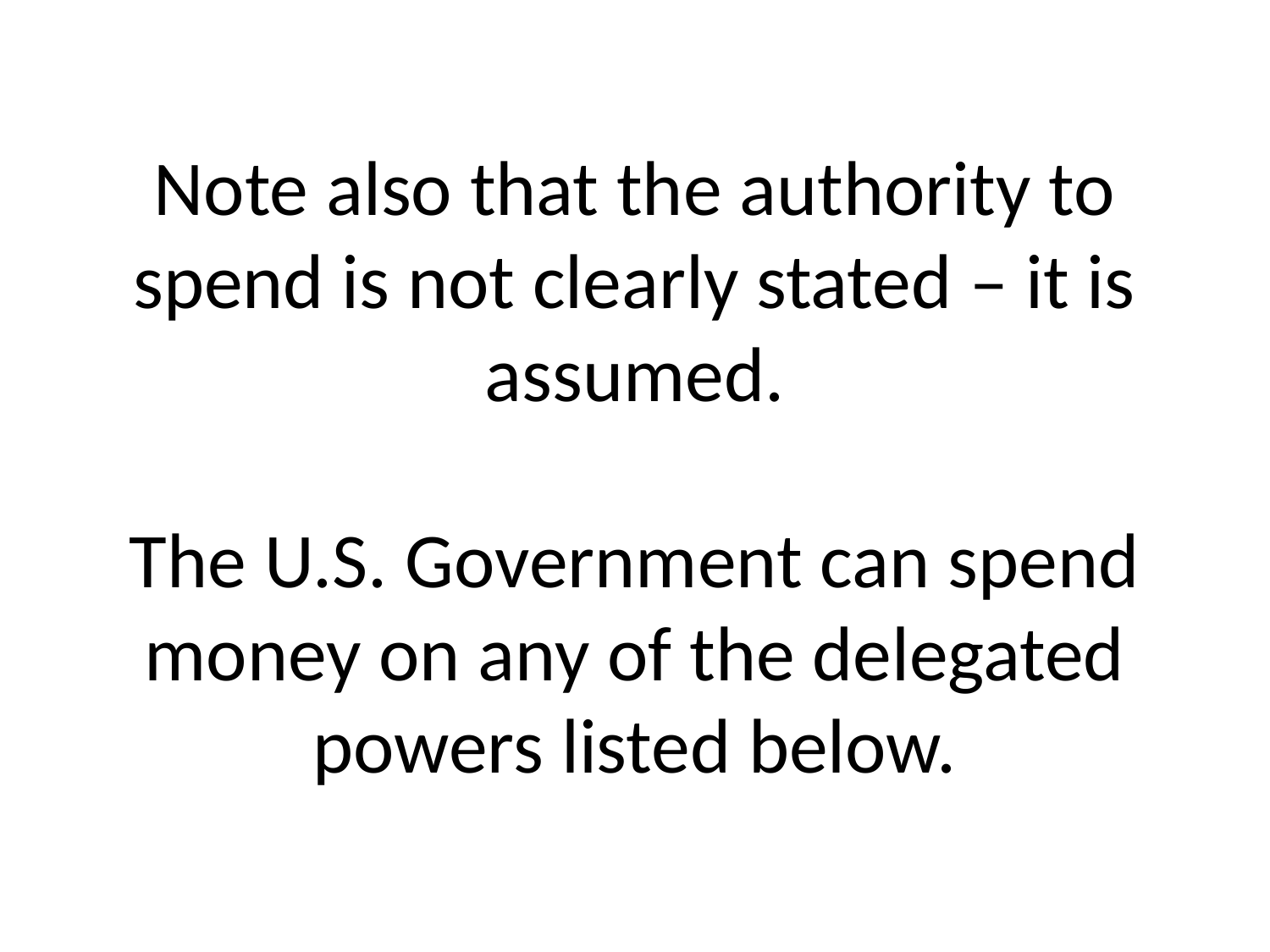

# Note also that the authority to spend is not clearly stated – it is assumed. The U.S. Government can spend money on any of the delegated powers listed below.